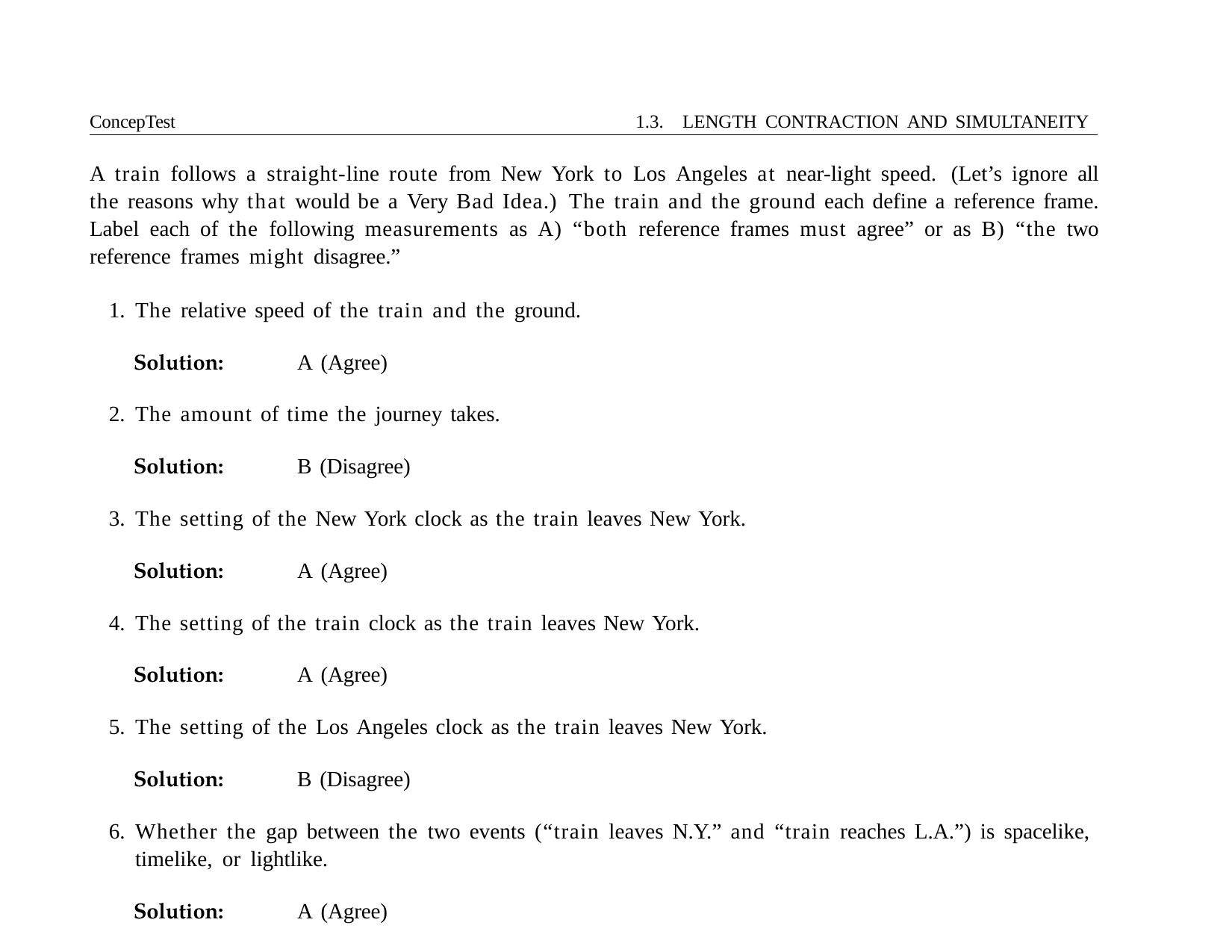

ConcepTest	1.3.  LENGTH CONTRACTION AND SIMULTANEITY

A train follows a straight-line route from New York to Los Angeles at near-light speed.  (Let’s ignore all the reasons why that would be a Very Bad Idea.) The train and the ground each define a reference frame. Label each of the following measurements as A) “both reference frames must agree” or as B) “the two reference frames might disagree.”

The relative speed of the train and the ground.

Solution:	A (Agree)

The amount of time the journey takes.

Solution:	B (Disagree)

The setting of the New York clock as the train leaves New York.

Solution:	A (Agree)

The setting of the train clock as the train leaves New York.

Solution:	A (Agree)

The setting of the Los Angeles clock as the train leaves New York.

Solution:	B (Disagree)

Whether the gap between the two events (“train leaves N.Y.” and “train reaches L.A.”) is spacelike, timelike, or lightlike.

Solution:	A (Agree)